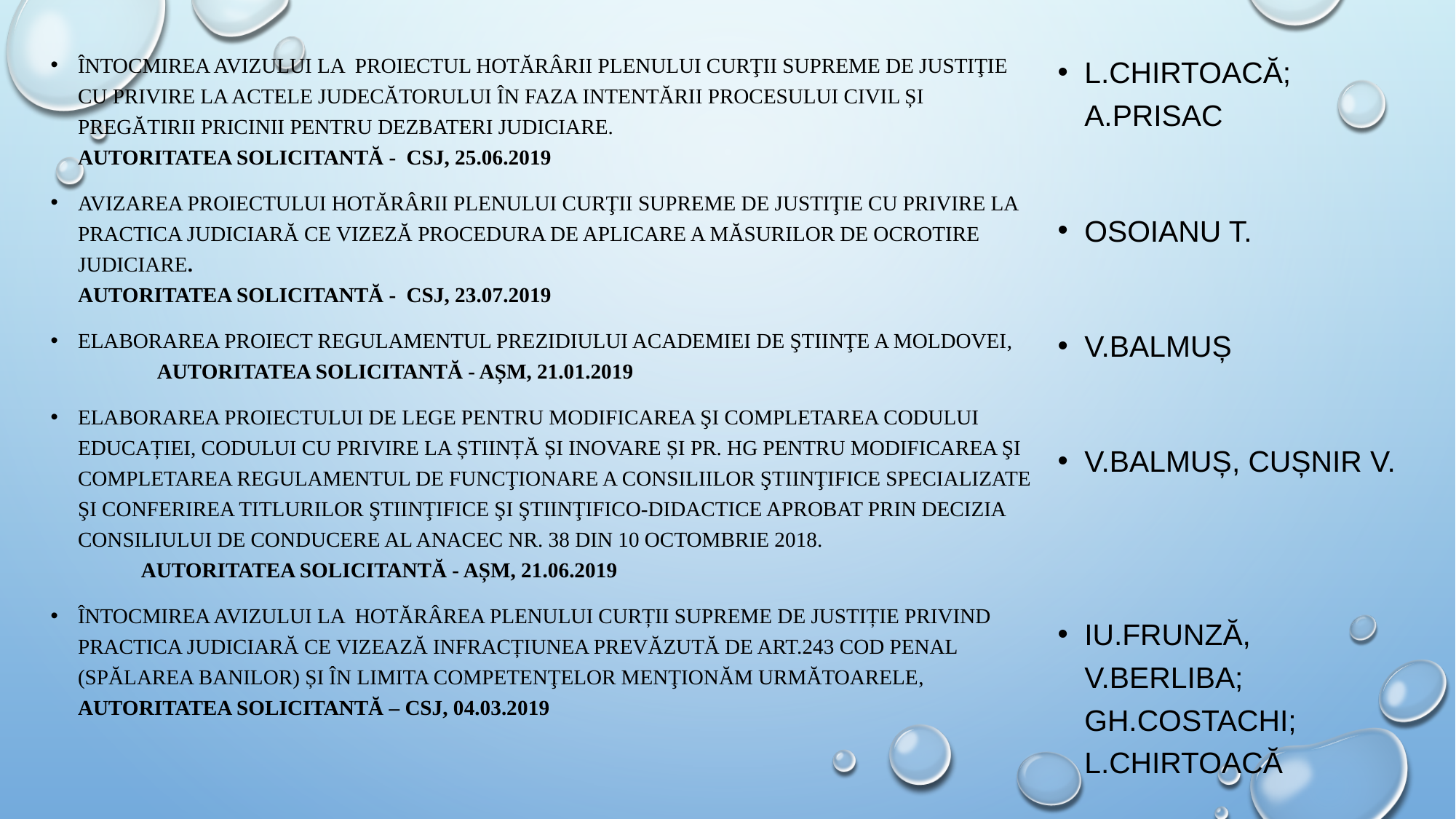

Întocmirea Avizului la  proiectul Hotărârii Plenului Curţii Supreme de Justiţie cu privire la actele judecătorului în faza intentării procesului civil și pregătirii pricinii pentru dezbateri judiciare.                                                          Autoritatea solicitantă -  CSJ, 25.06.2019
Avizarea proiectului Hotărârii Plenului Curţii Supreme de Justiţie cu privire la practica judiciară ce vizeză procedura de aplicare a măsurilor de ocrotire judiciare.                                                                                                                                             Autoritatea solicitantă -  CSJ, 23.07.2019
Elaborarea Proiect Regulamentul Prezidiului Academiei de Ştiinţe a Moldovei,                    Autoritatea solicitantă - AȘM, 21.01.2019
Elaborarea Proiectului de Lege pentru modificarea şi completarea Codului educației, Codului cu privire la știință și inovare și pr. HG pentru modificarea şi completarea Regulamentul de funcţionare a consiliilor ştiinţifice specializate şi conferirea titlurilor ştiinţifice şi ştiinţifico-didactice aprobat prin decizia Consiliului de Conducere al ANACEC nr. 38 din 10 octombrie 2018.                                                     Autoritatea solicitantă - AȘM, 21.06.2019
Întocmirea Avizului la  Hotărârea Plenului Curții Supreme de Justiție privind practica judiciară ce vizează infracțiunea prevăzută de art.243 Cod penal (spălarea banilor) și în limita competenţelor menţionăm următoarele, Autoritatea solicitantă – CSJ, 04.03.2019
L.Chirtoacă; A.Prisac

Osoianu T.

V.Balmuș

V.Balmuș, Cușnir V.

Iu.Frunză, V.Berliba; Gh.Costachi; L.Chirtoacă